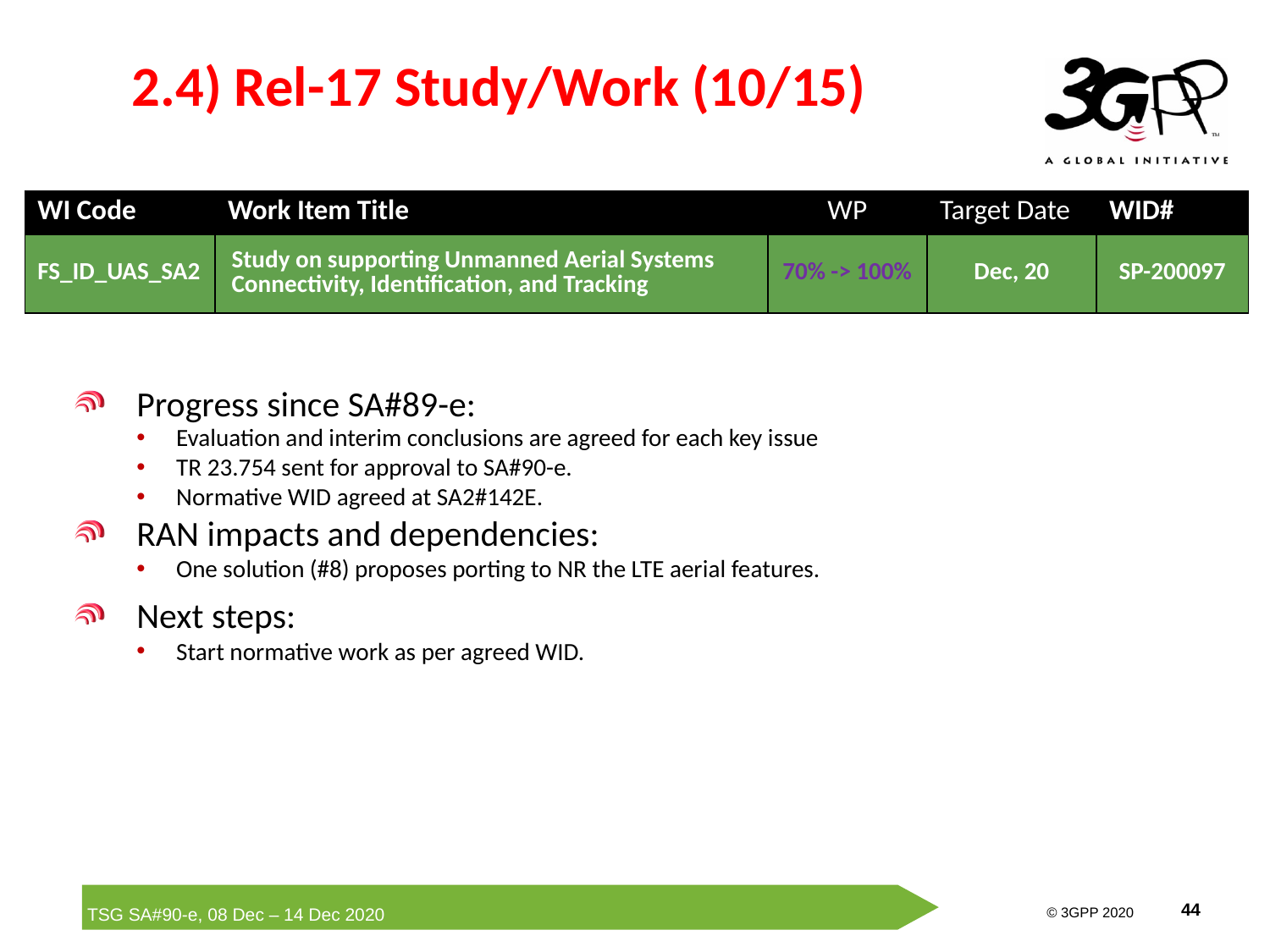

# 2.4) Rel-17 Study/Work (10/15)
| WI Code | Work Item Title | WP | Target Date | WID# |
| --- | --- | --- | --- | --- |
| FS\_ID\_UAS\_SA2 | Study on supporting Unmanned Aerial Systems Connectivity, Identification, and Tracking | 70% -> 100% | Dec, 20 | SP-200097 |
Progress since SA#89-e:
Evaluation and interim conclusions are agreed for each key issue
TR 23.754 sent for approval to SA#90-e.
Normative WID agreed at SA2#142E.
RAN impacts and dependencies:
One solution (#8) proposes porting to NR the LTE aerial features.
Next steps:
Start normative work as per agreed WID.